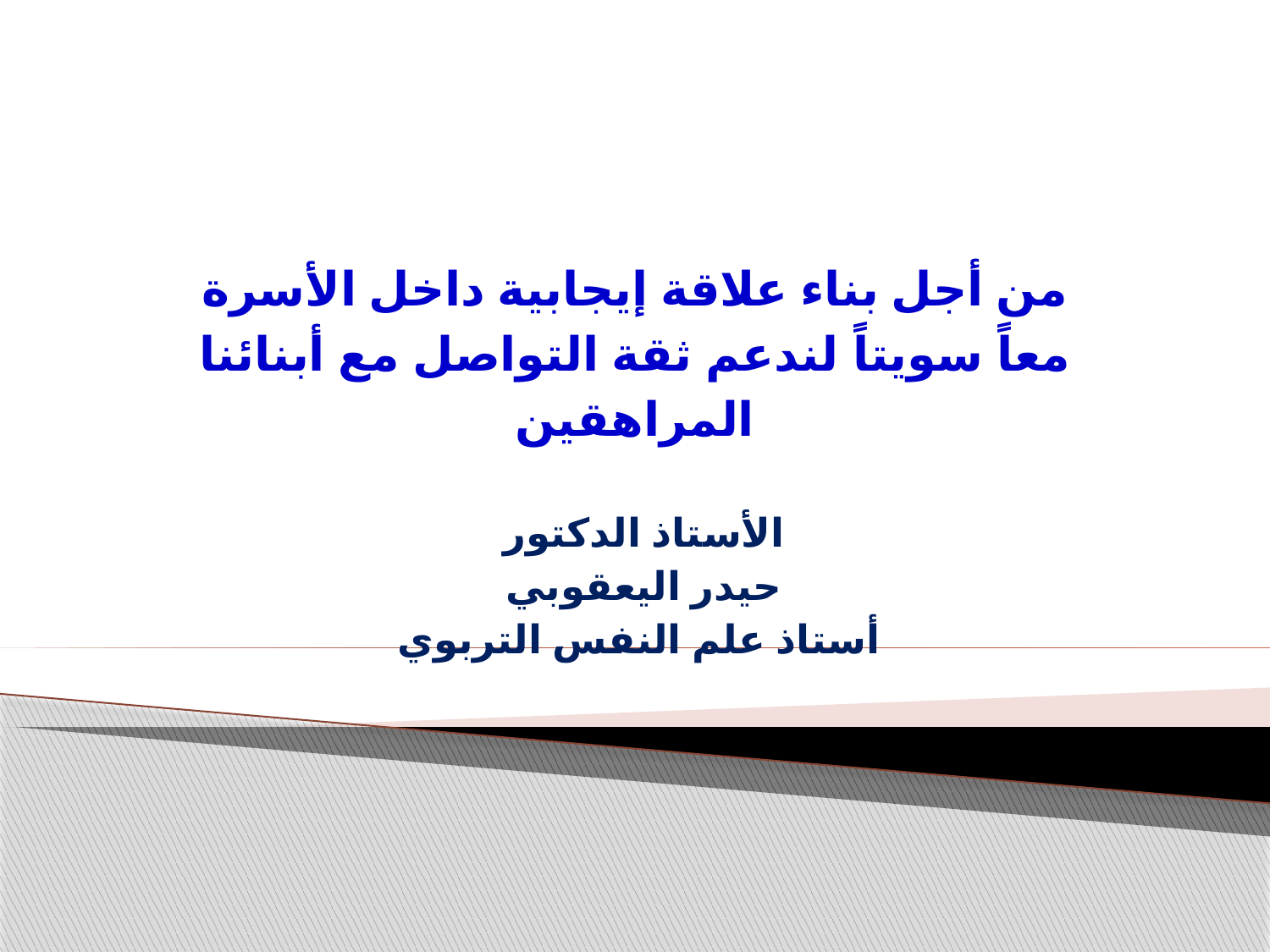

# من أجل بناء علاقة إيجابية داخل الأسرة معاً سويتاً لندعم ثقة التواصل مع أبنائنا المراهقين
الأستاذ الدكتور
حيدر اليعقوبي
أستاذ علم النفس التربوي